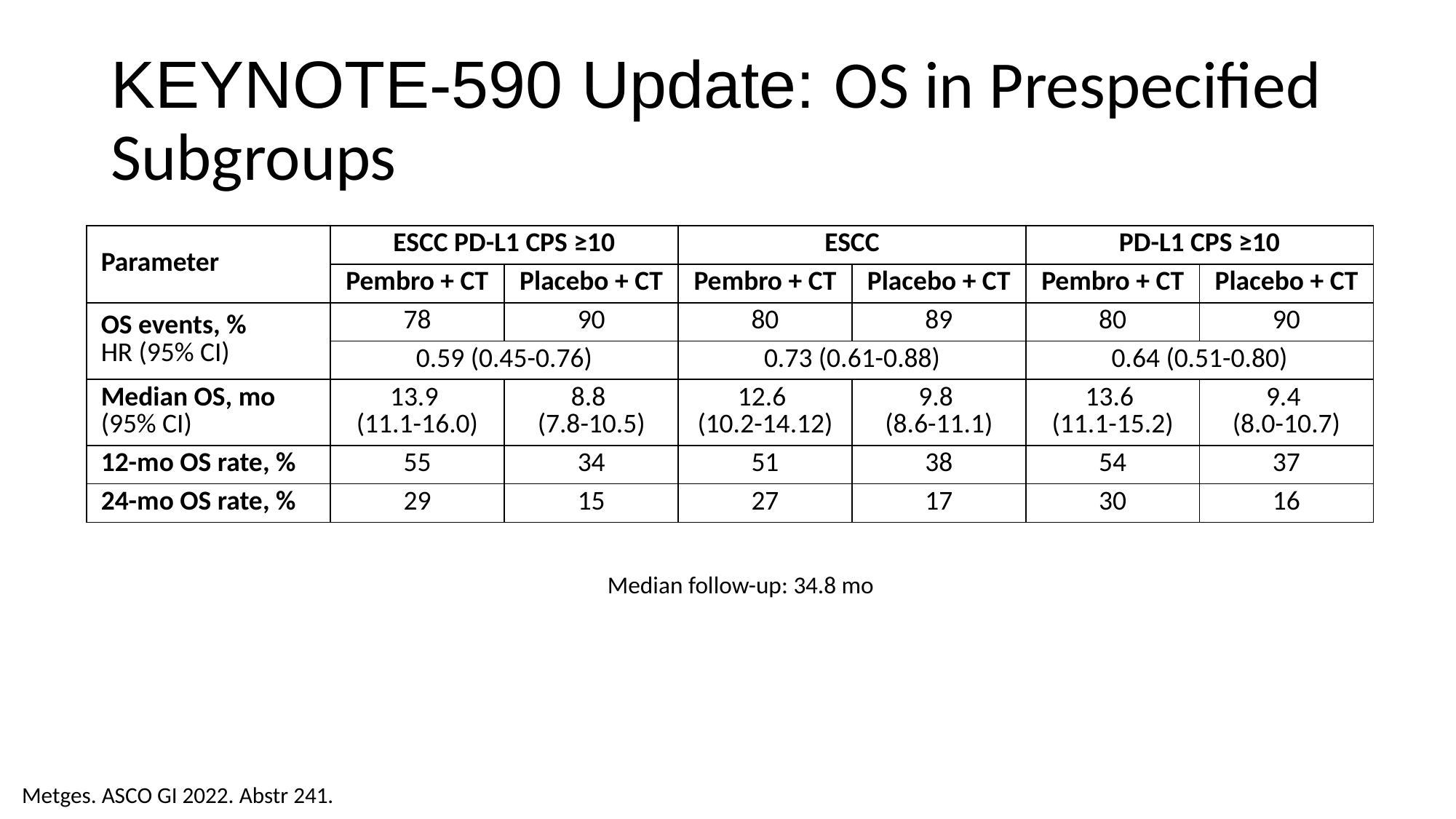

# KEYNOTE-590 Update: OS in Prespecified Subgroups
| Parameter | ESCC PD-L1 CPS ≥10 |  | ESCC |  | PD-L1 CPS ≥10 |  |
| --- | --- | --- | --- | --- | --- | --- |
|  | Pembro + CT | Placebo + CT | Pembro + CT | Placebo + CT | Pembro + CT | Placebo + CT |
| OS events, % HR (95% CI) | 78 | 90 | 80 | 89 | 80 | 90 |
|  | 0.59 (0.45-0.76) |  | 0.73 (0.61-0.88) |  | 0.64 (0.51-0.80) |  |
| Median OS, mo (95% CI) | 13.9 (11.1-16.0) | 8.8 (7.8-10.5) | 12.6 (10.2-14.12) | 9.8 (8.6-11.1) | 13.6 (11.1-15.2) | 9.4 (8.0-10.7) |
| 12-mo OS rate, % | 55 | 34 | 51 | 38 | 54 | 37 |
| 24-mo OS rate, % | 29 | 15 | 27 | 17 | 30 | 16 |
Median follow-up: 34.8 mo
Metges. ASCO GI 2022. Abstr 241.